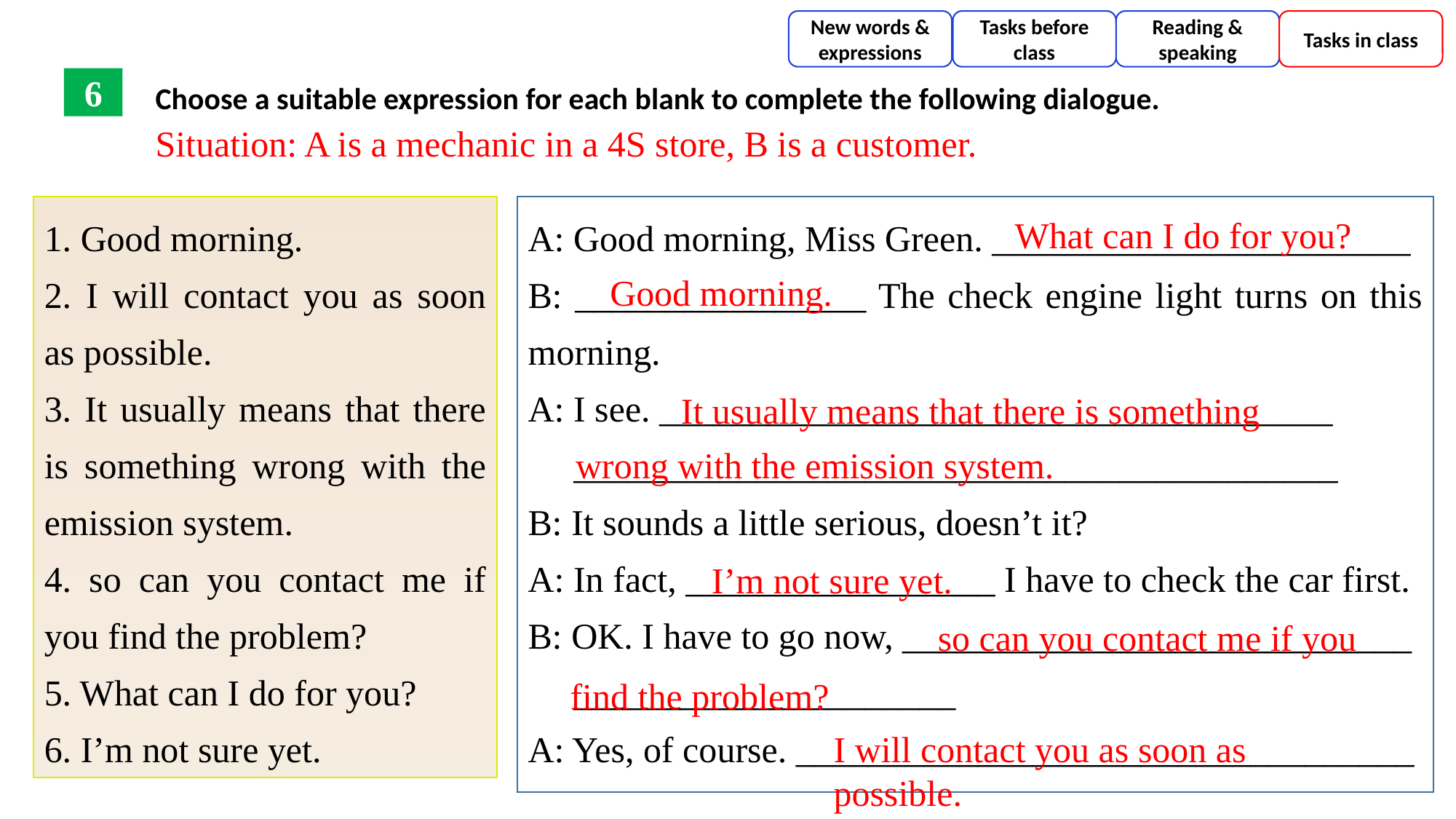

New words & expressions
Tasks before class
Reading & speaking
Tasks in class
Choose a suitable expression for each blank to complete the following dialogue.
6
Situation: A is a mechanic in a 4S store, B is a customer.
1. Good morning.
2. I will contact you as soon as possible.
3. It usually means that there is something wrong with the emission system.
4. so can you contact me if you find the problem?
5. What can I do for you?
6. I’m not sure yet.
A: Good morning, Miss Green. _______________________
B: ________________ The check engine light turns on this morning.
A: I see. _____________________________________
     __________________________________________
B: It sounds a little serious, doesn’t it?
A: In fact, _________________ I have to check the car first.
B: OK. I have to go now, ____________________________
     _____________________
A: Yes, of course. __________________________________
 What can I do for you?
 Good morning.
It usually means that there is something
 wrong with the emission system.
I’m not sure yet.
so can you contact me if you
find the problem?
I will contact you as soon as possible.